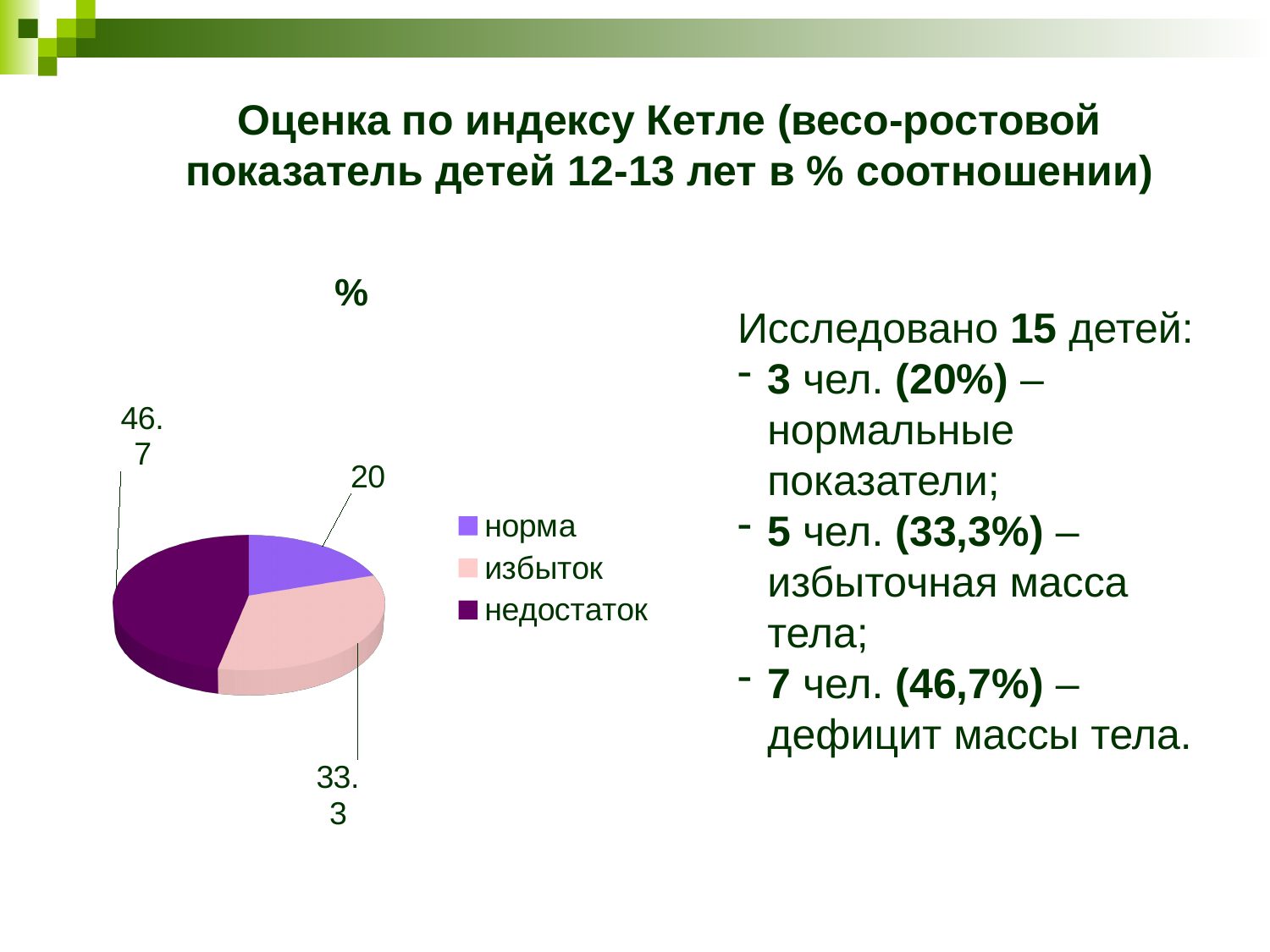

Оценка по индексу Кетле (весо-ростовой показатель детей 12-13 лет в % соотношении)

[unsupported chart]

Исследовано 15 детей:
3 чел. (20%) – нормальные показатели;
5 чел. (33,3%) – избыточная масса тела;
7 чел. (46,7%) – дефицит массы тела.